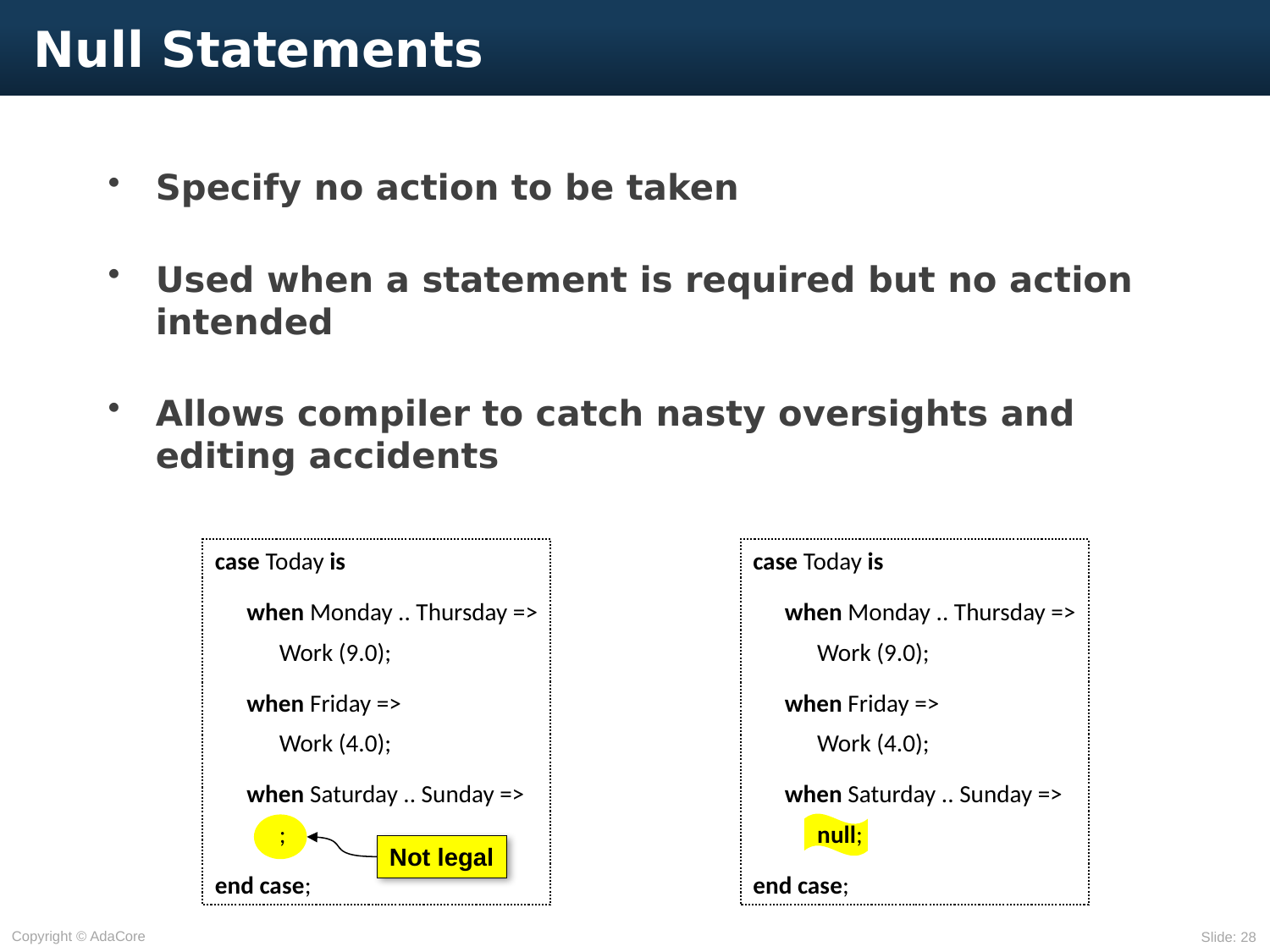

# Null Statements
Specify no action to be taken
Used when a statement is required but no action intended
Allows compiler to catch nasty oversights and editing accidents
case Today is
	when Monday .. Thursday =>
		Work (9.0);
	when Friday =>
		Work (4.0);
	when Saturday .. Sunday =>
		;
end case;

Not legal
case Today is
	when Monday .. Thursday =>
		Work (9.0);
	when Friday =>
		Work (4.0);
	when Saturday .. Sunday =>
		null;
end case;